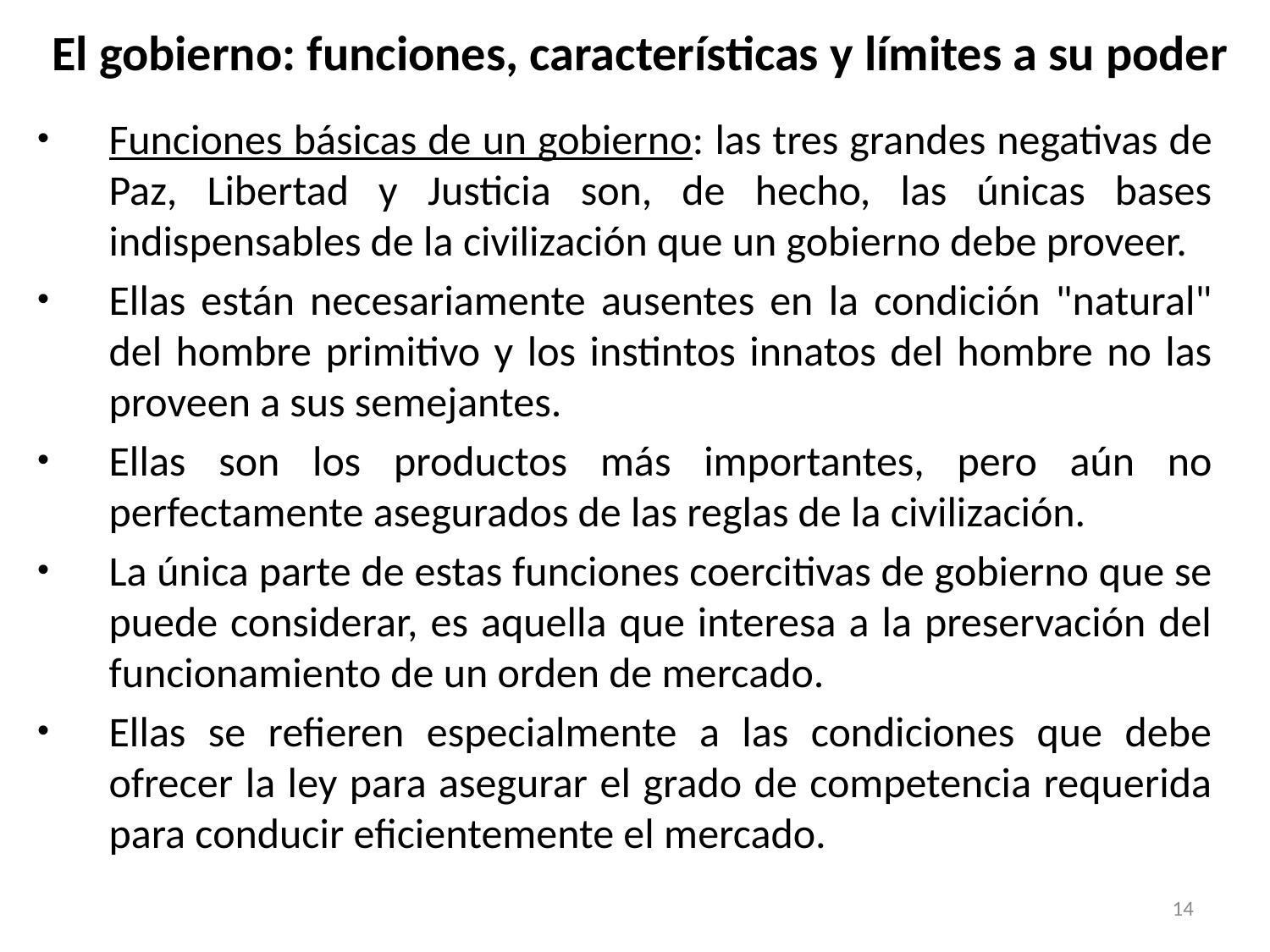

# El gobierno: funciones, características y límites a su poder
Funciones básicas de un gobierno: las tres grandes negativas de Paz, Libertad y Justicia son, de hecho, las únicas bases indispensables de la civilización que un gobierno debe proveer.
Ellas están necesariamente ausentes en la condición "natural" del hombre primitivo y los instintos innatos del hombre no las proveen a sus semejantes.
Ellas son los productos más importantes, pero aún no perfectamente asegurados de las reglas de la civilización.
La única parte de estas funciones coercitivas de gobierno que se puede considerar, es aquella que interesa a la preservación del funcionamiento de un orden de mercado.
Ellas se refieren especialmente a las condiciones que debe ofrecer la ley para asegurar el grado de competencia requerida para conducir eficientemente el mercado.
14